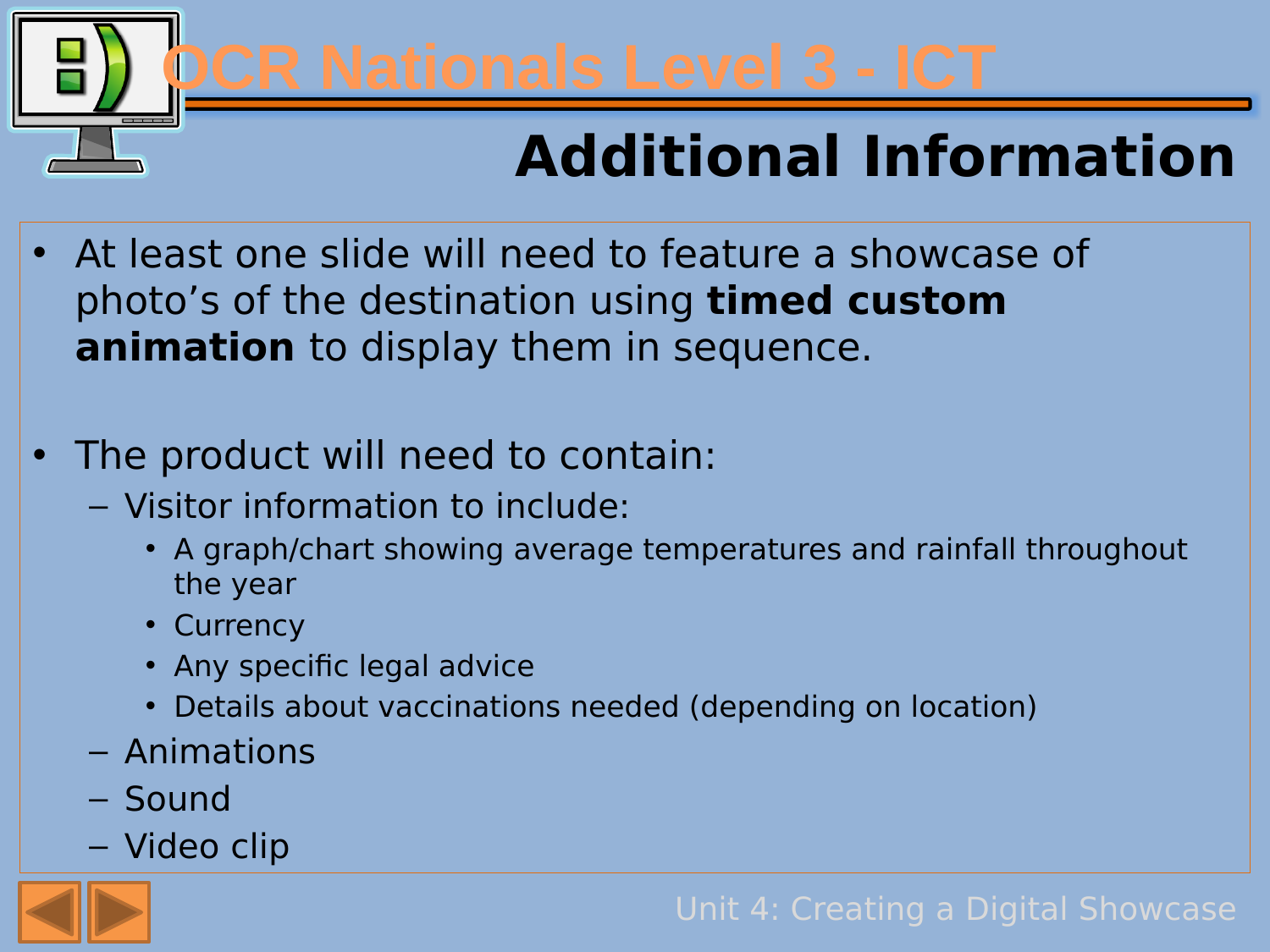

# Additional Information
At least one slide will need to feature a showcase of photo’s of the destination using timed custom animation to display them in sequence.

The product will need to contain:
Visitor information to include:
A graph/chart showing average temperatures and rainfall throughout the year
Currency
Any specific legal advice
Details about vaccinations needed (depending on location)
Animations
Sound
Video clip